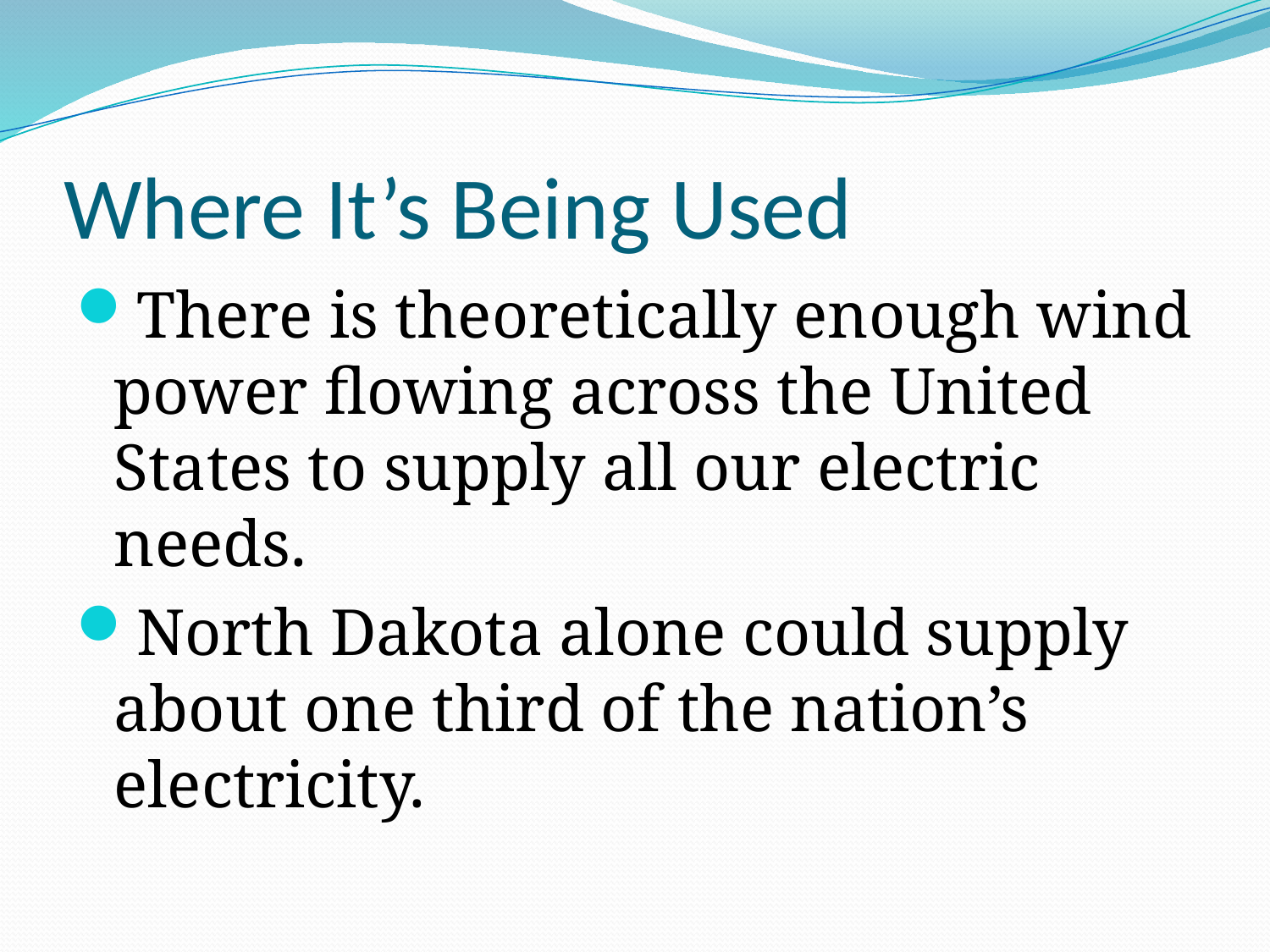

# Where It’s Being Used
There is theoretically enough wind power flowing across the United States to supply all our electric needs.
North Dakota alone could supply about one third of the nation’s electricity.